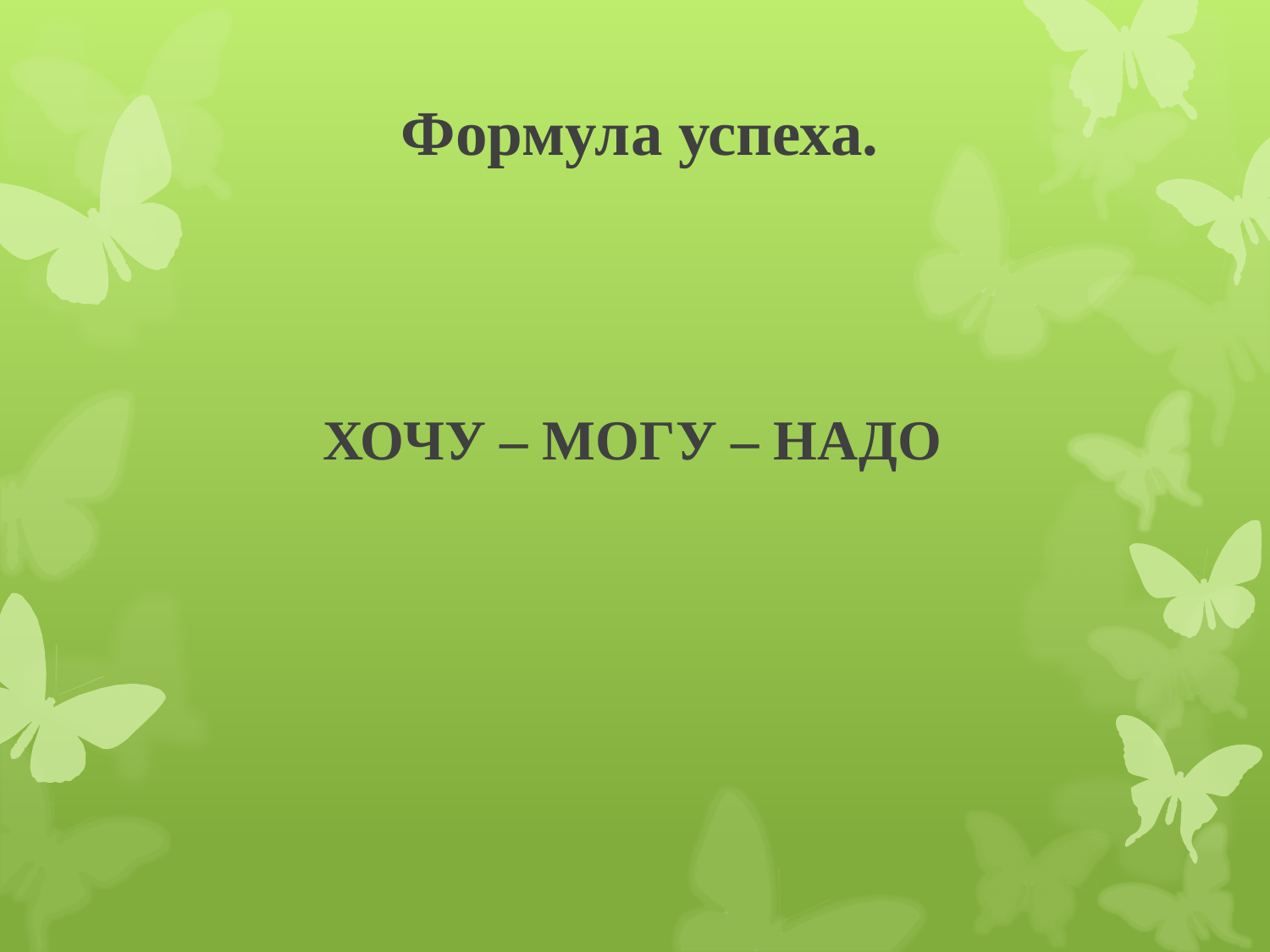

# Формула успеха.
ХОЧУ – МОГУ – НАДО